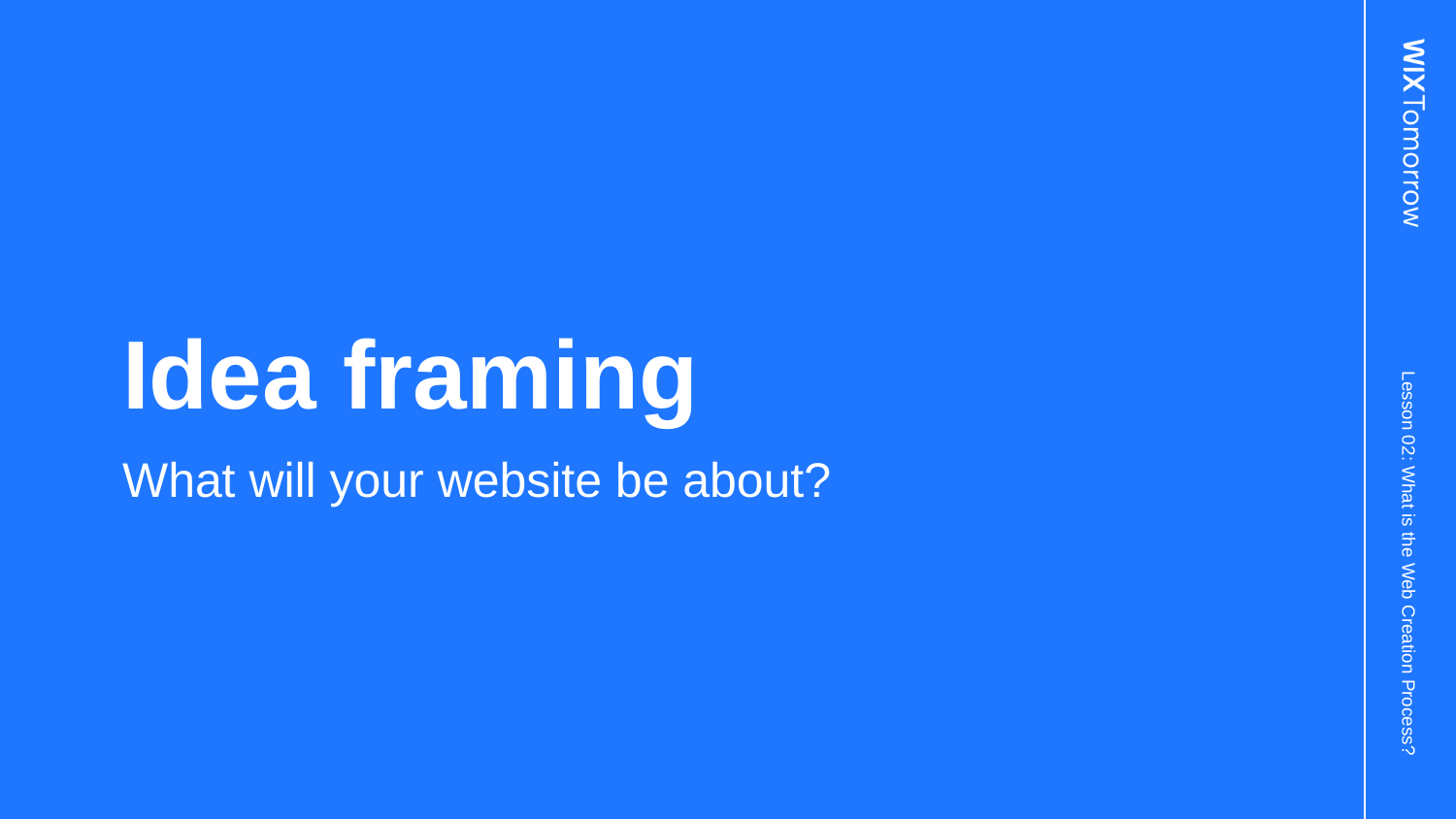

# Idea framing
What will your website be about?